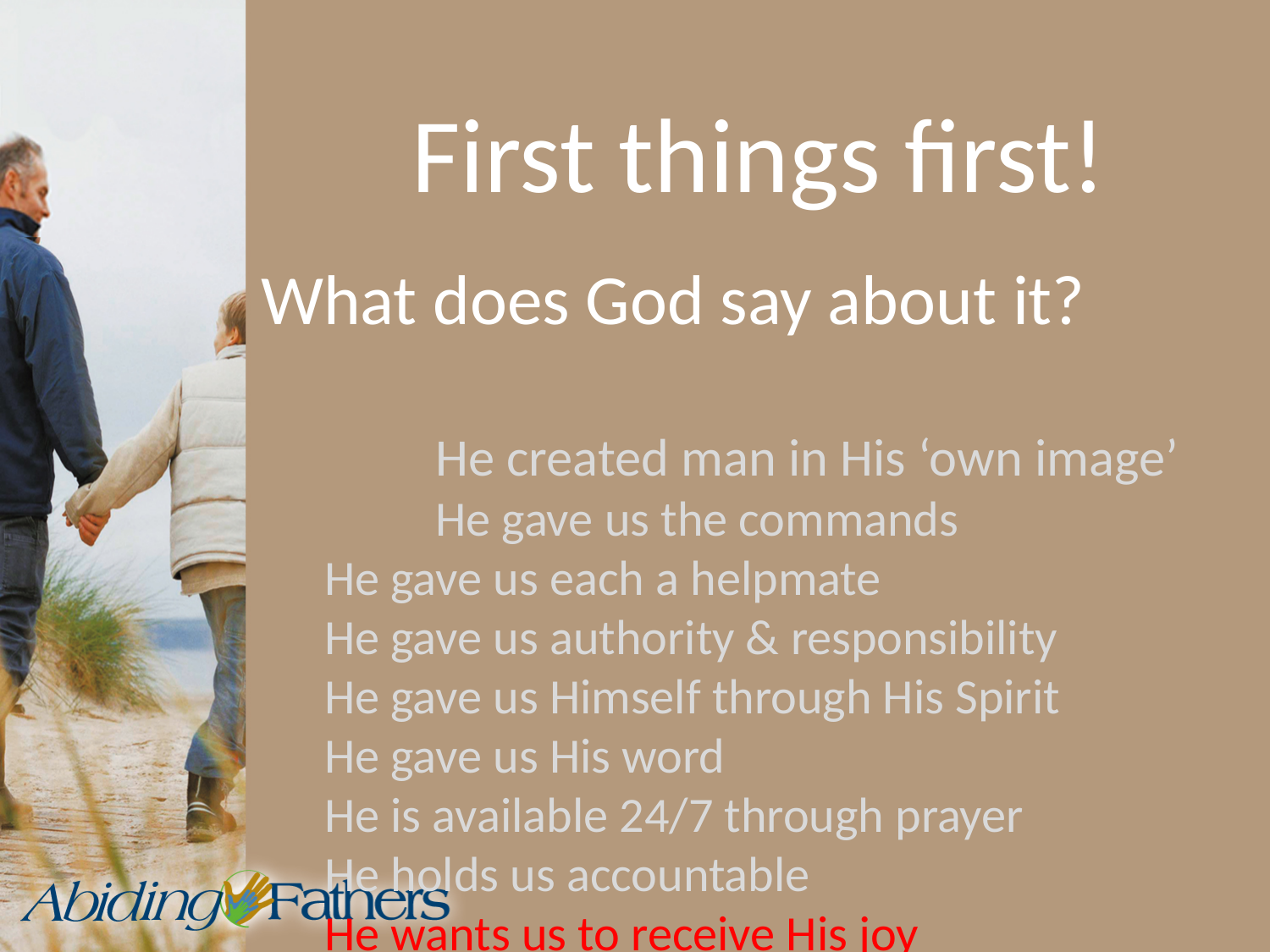

# First things first!
What does God say about it?
		He created man in His ‘own image’
		He gave us the commands
He gave us each a helpmate
He gave us authority & responsibility
He gave us Himself through His Spirit
He gave us His word
He is available 24/7 through prayer
He holds us accountable
He wants us to receive His joy